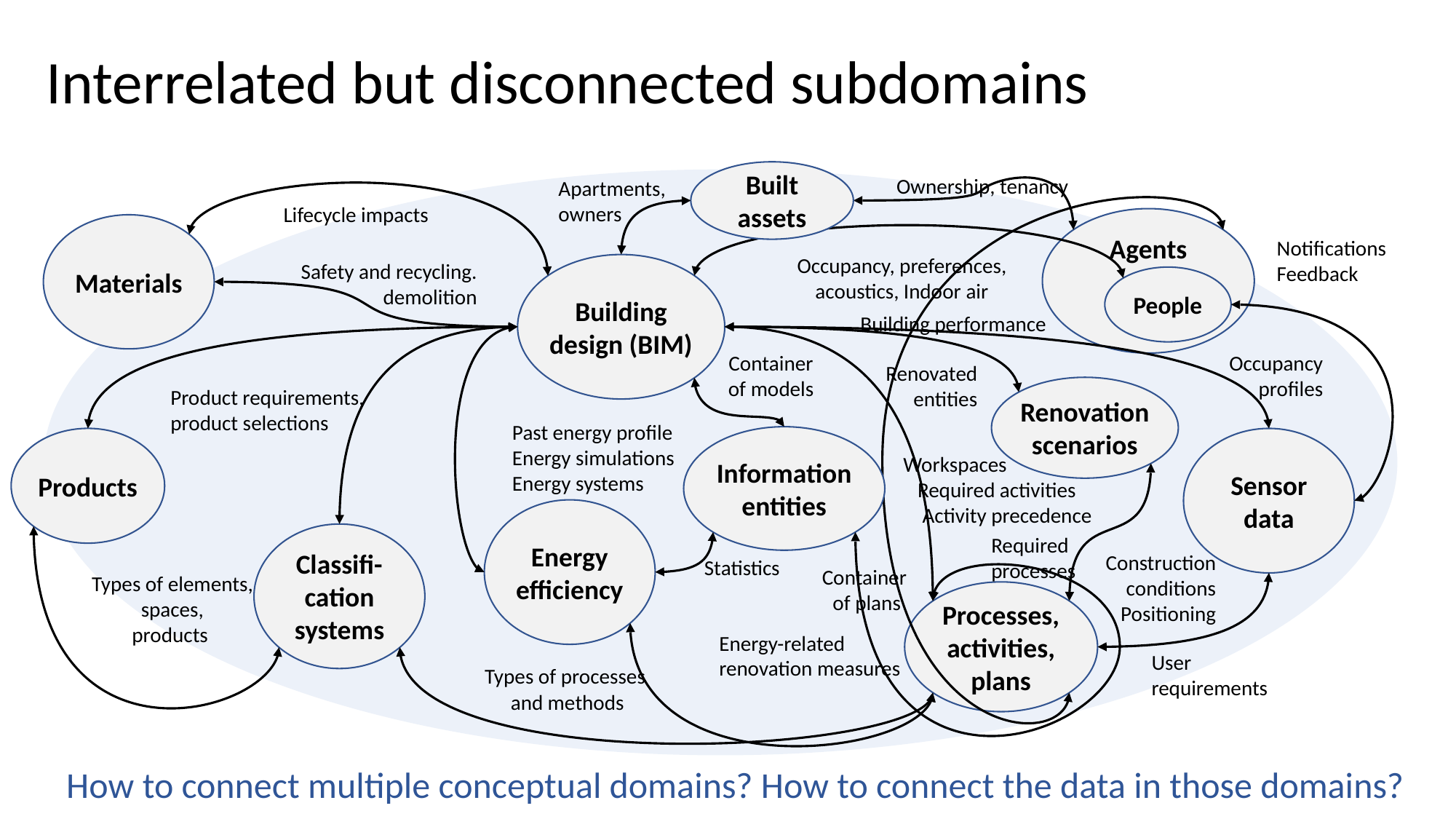

# Interrelated but disconnected subdomains
Built
assets
Ownership, tenancy

Apartments,
owners
Lifecycle impacts
Agents

Materials
Notifications
Feedback
Occupancy, preferences,
acoustics, Indoor air
Safety and recycling. demolition
Building
design (BIM)
People
Building performance
Occupancy
profiles
Container
of models
Renovated
entities
Renovation
scenarios
Product requirements, product selections
Past energy profile
Energy simulations
Energy systems
Information
entities
Products
Sensor data
Workspaces
   Required activities
    Activity precedence
Energy
efficiency
Classifi-
cation systems
Required
processes
Construction
conditions
Positioning
Statistics
Container
of plans
Types of elements,
spaces,
products
Processes,
activities,
plans
Energy-related renovation measures
User
requirements
Types of processes
and methods
How to connect multiple conceptual domains? How to connect the data in those domains?